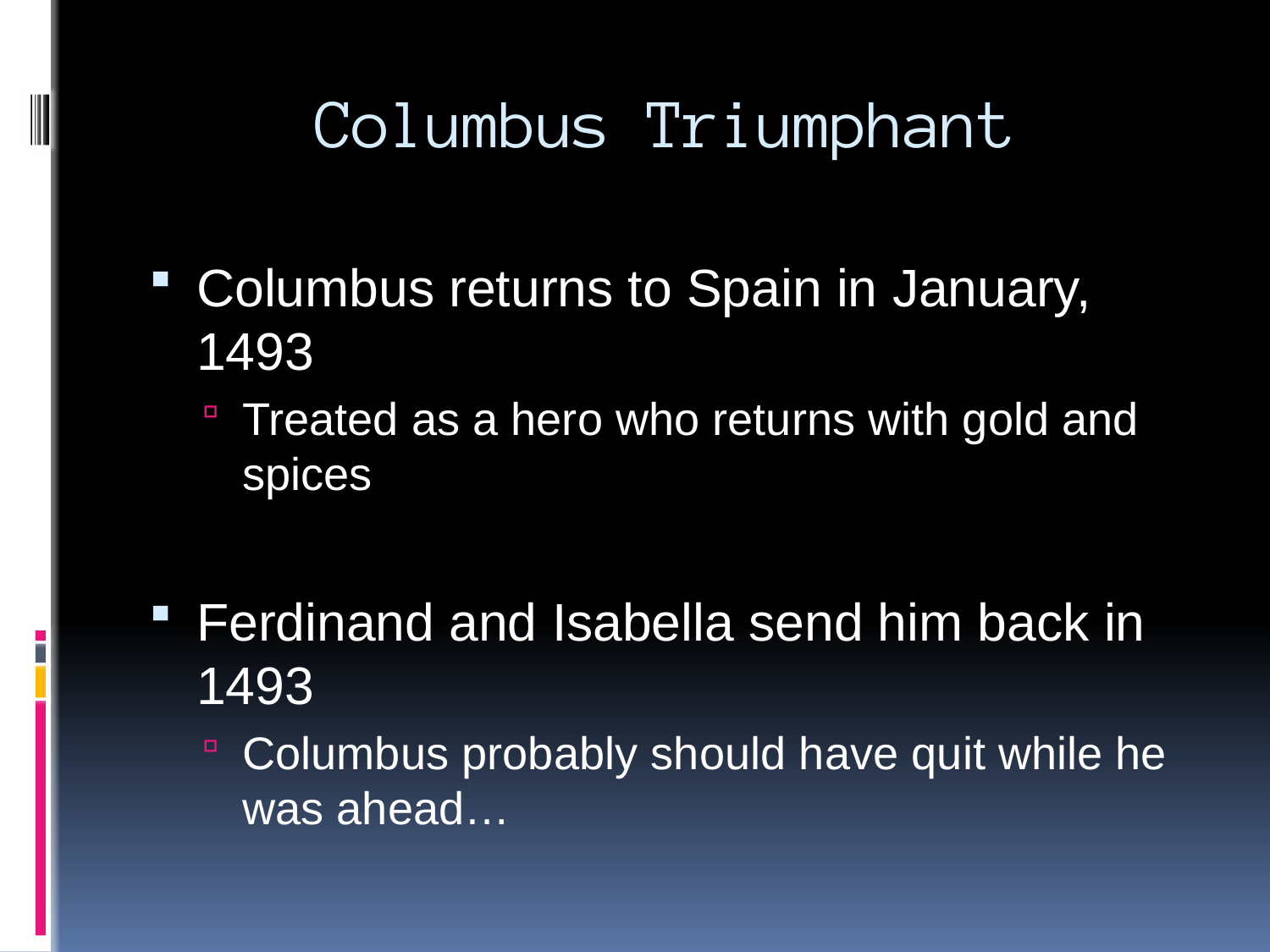

# Columbus Triumphant
Columbus returns to Spain in January, 1493
Treated as a hero who returns with gold and spices

Ferdinand and Isabella send him back in 1493
Columbus probably should have quit while he was ahead…